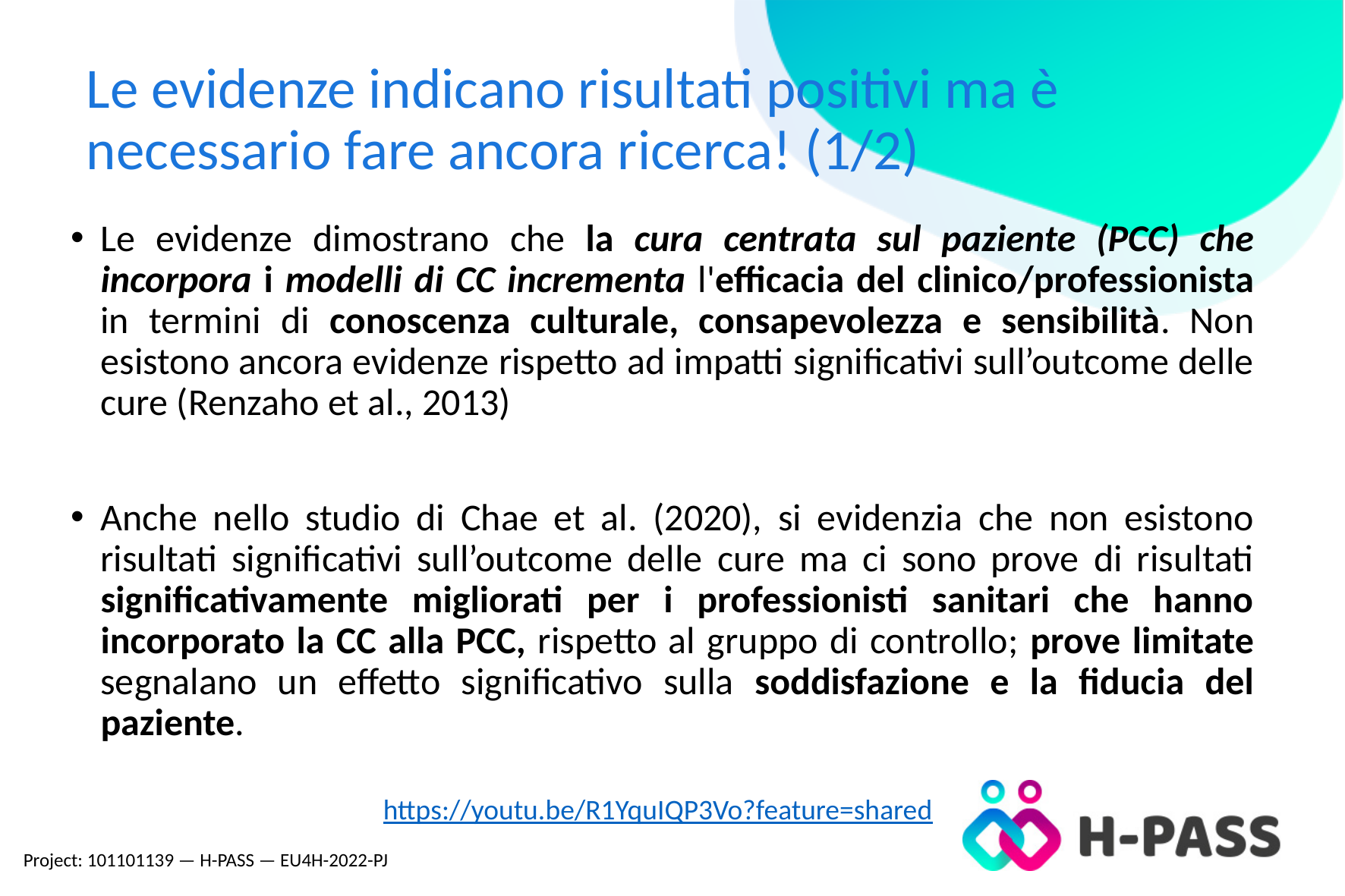

# Le evidenze indicano risultati positivi ma è necessario fare ancora ricerca! (1/2)
Le evidenze dimostrano che la cura centrata sul paziente (PCC) che incorpora i modelli di CC incrementa l'efficacia del clinico/professionista in termini di conoscenza culturale, consapevolezza e sensibilità. Non esistono ancora evidenze rispetto ad impatti significativi sull’outcome delle cure (Renzaho et al., 2013)

Anche nello studio di Chae et al. (2020), si evidenzia che non esistono risultati significativi sull’outcome delle cure ma ci sono prove di risultati significativamente migliorati per i professionisti sanitari che hanno incorporato la CC alla PCC, rispetto al gruppo di controllo; prove limitate segnalano un effetto significativo sulla soddisfazione e la fiducia del paziente.
https://youtu.be/R1YquIQP3Vo?feature=shared
Project: 101101139 — H-PASS — EU4H-2022-PJ